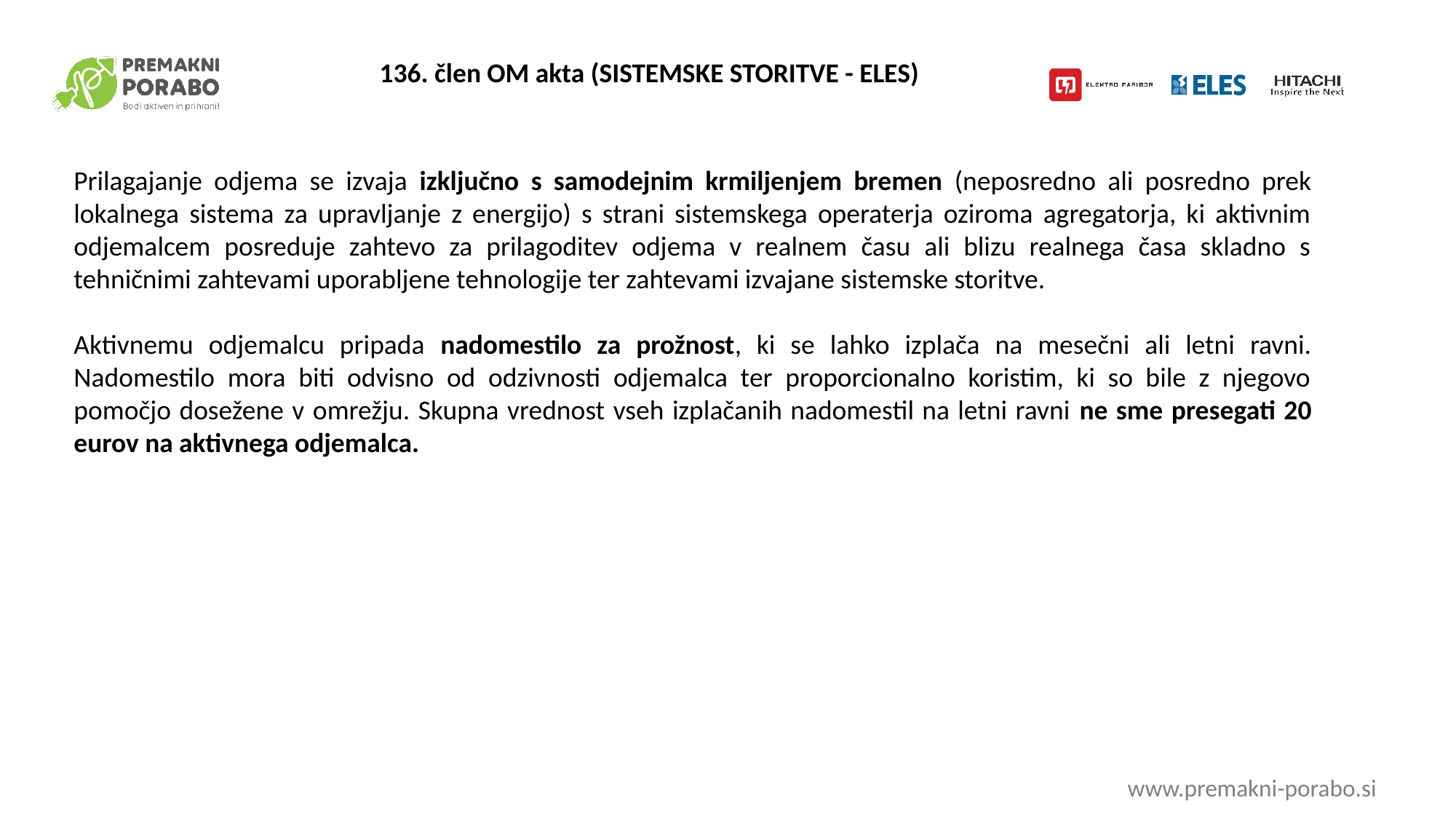

136. člen OM akta (SISTEMSKE STORITVE - ELES)
Prilagajanje odjema se izvaja izključno s samodejnim krmiljenjem bremen (neposredno ali posredno prek lokalnega sistema za upravljanje z energijo) s strani sistemskega operaterja oziroma agregatorja, ki aktivnim odjemalcem posreduje zahtevo za prilagoditev odjema v realnem času ali blizu realnega časa skladno s tehničnimi zahtevami uporabljene tehnologije ter zahtevami izvajane sistemske storitve.

Aktivnemu odjemalcu pripada nadomestilo za prožnost, ki se lahko izplača na mesečni ali letni ravni. Nadomestilo mora biti odvisno od odzivnosti odjemalca ter proporcionalno koristim, ki so bile z njegovo pomočjo dosežene v omrežju. Skupna vrednost vseh izplačanih nadomestil na letni ravni ne sme presegati 20 eurov na aktivnega odjemalca.